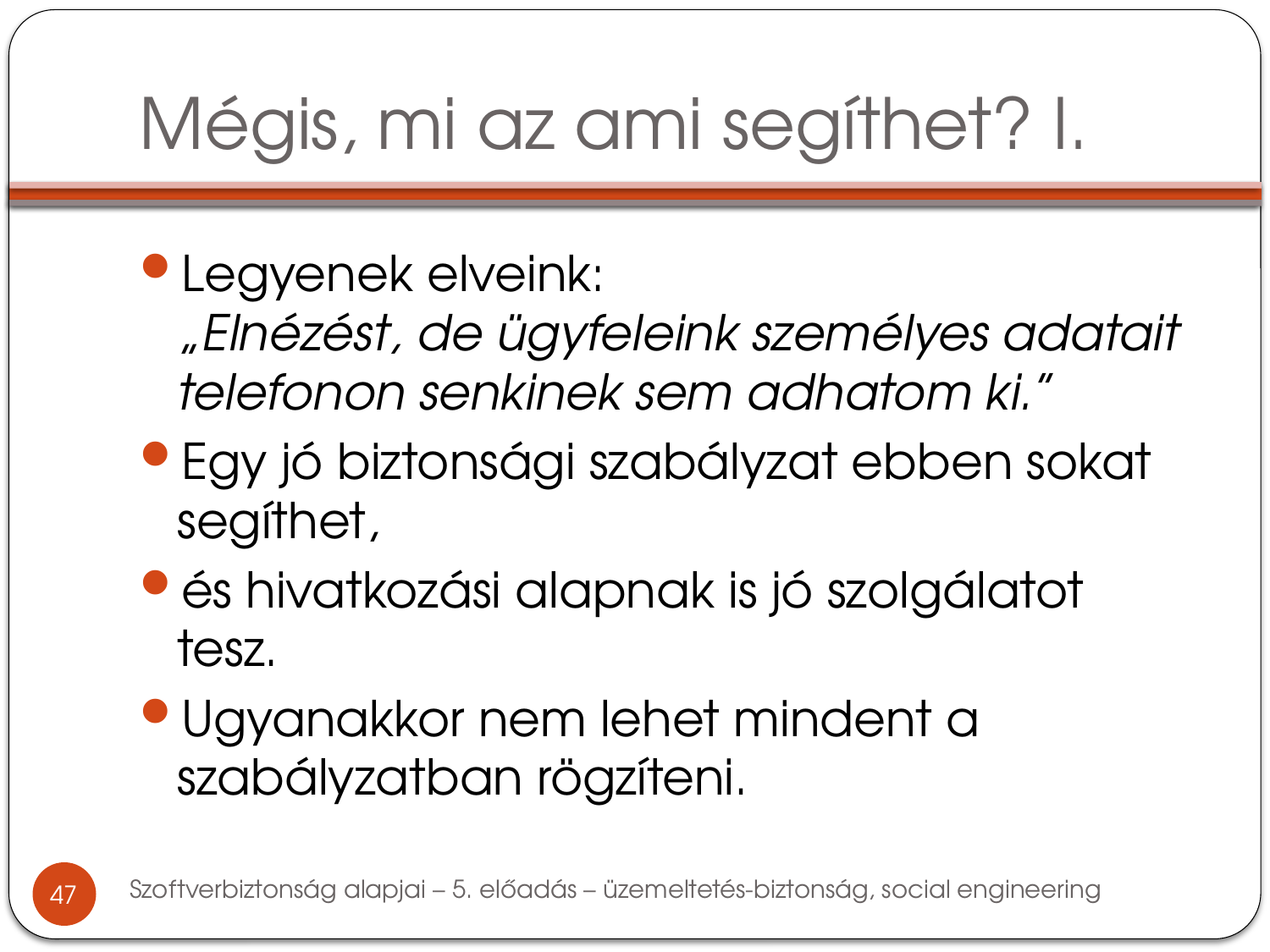

# Mégis, mi az ami segíthet? I.
Legyenek elveink:
„Elnézést, de ügyfeleink személyes adatait
telefonon senkinek sem adhatom ki.”
Egy jó biztonsági szabályzat ebben sokat segíthet,
és hivatkozási alapnak is jó szolgálatot tesz.
Ugyanakkor nem lehet mindent a szabályzatban rögzíteni.

Szoftverbiztonság alapjai – 5. előadás – üzemeltetés-biztonság, social engineering
47